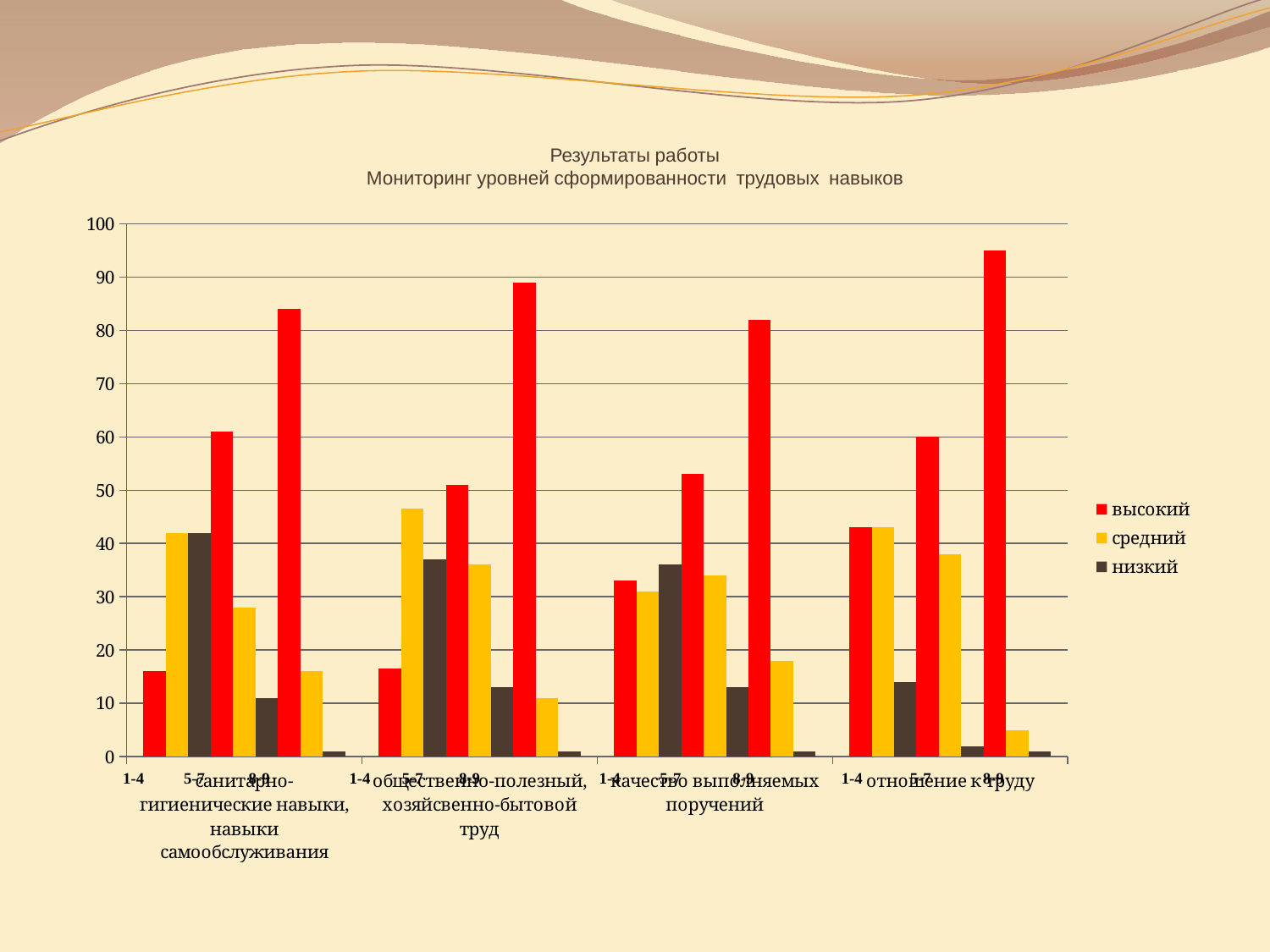

# Результаты работы Мониторинг уровней сформированности  трудовых  навыков

### Chart

| Category | высокий | средний | низкий | высокий. | средний2 | низкий2 | высокий3 | средний3 | низкий3 |
|---|---|---|---|---|---|---|---|---|---|
| санитарно-гигиенические навыки, навыки самообслуживания | 16.0 | 42.0 | 42.0 | 61.0 | 28.0 | 11.0 | 84.0 | 16.0 | 1.0 |
| общественно-полезный, хозяйсвенно-бытовой труд | 16.5 | 46.5 | 37.0 | 51.0 | 36.0 | 13.0 | 89.0 | 11.0 | 1.0 |
| качество выполняемых поручений | 33.0 | 31.0 | 36.0 | 53.0 | 34.0 | 13.0 | 82.0 | 18.0 | 1.0 |
| отношение к труду | 43.0 | 43.0 | 14.0 | 60.0 | 38.0 | 2.0 | 95.0 | 5.0 | 1.0 |